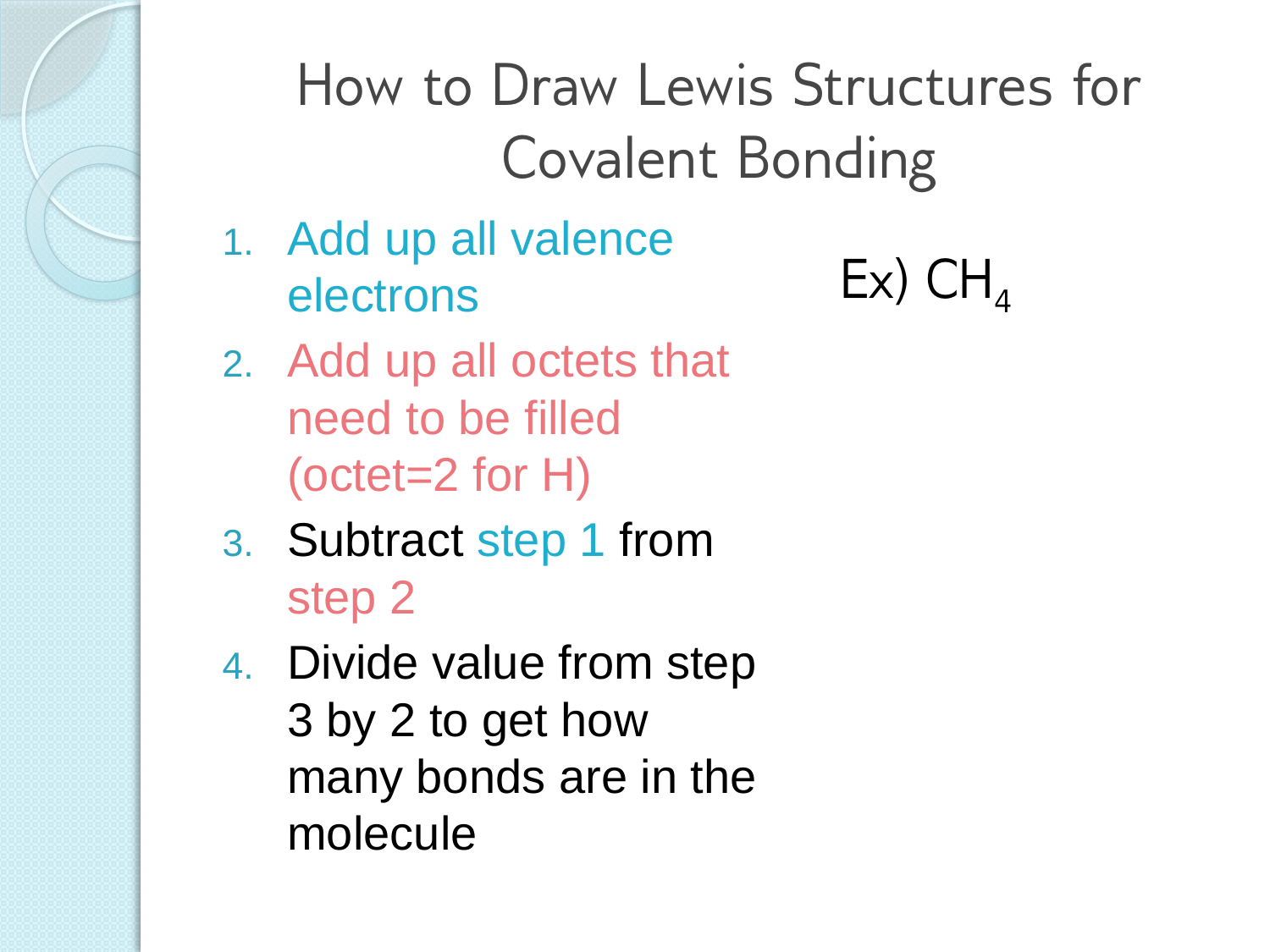

# How to Draw Lewis Structures for Covalent Bonding
Add up all valence electrons
Add up all octets that need to be filled (octet=2 for H)
Subtract step 1 from step 2
Divide value from step 3 by 2 to get how many bonds are in the molecule
Ex) CH4